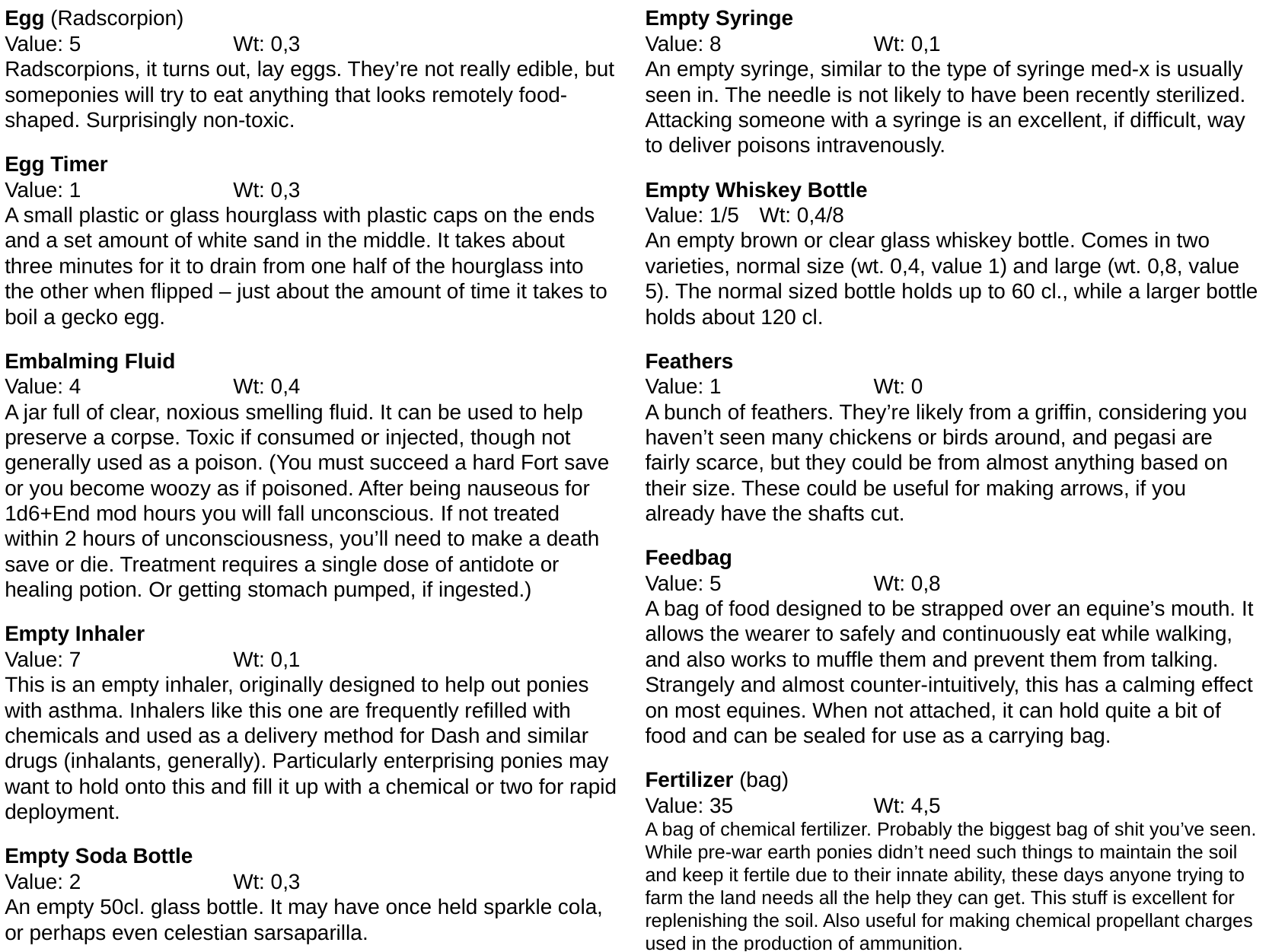

Egg (Radscorpion)
Value: 5		Wt: 0,3
Radscorpions, it turns out, lay eggs. They’re not really edible, but someponies will try to eat anything that looks remotely food-shaped. Surprisingly non-toxic.

Egg Timer
Value: 1		Wt: 0,3
A small plastic or glass hourglass with plastic caps on the ends and a set amount of white sand in the middle. It takes about three minutes for it to drain from one half of the hourglass into the other when flipped – just about the amount of time it takes to boil a gecko egg.

Embalming Fluid
Value: 4		Wt: 0,4
A jar full of clear, noxious smelling fluid. It can be used to help preserve a corpse. Toxic if consumed or injected, though not generally used as a poison. (You must succeed a hard Fort save or you become woozy as if poisoned. After being nauseous for 1d6+End mod hours you will fall unconscious. If not treated within 2 hours of unconsciousness, you’ll need to make a death save or die. Treatment requires a single dose of antidote or healing potion. Or getting stomach pumped, if ingested.)

Empty Inhaler
Value: 7		Wt: 0,1
This is an empty inhaler, originally designed to help out ponies with asthma. Inhalers like this one are frequently refilled with chemicals and used as a delivery method for Dash and similar drugs (inhalants, generally). Particularly enterprising ponies may want to hold onto this and fill it up with a chemical or two for rapid deployment.

Empty Soda Bottle
Value: 2		Wt: 0,3
An empty 50cl. glass bottle. It may have once held sparkle cola, or perhaps even celestian sarsaparilla.

Empty Syringe
Value: 8		Wt: 0,1
An empty syringe, similar to the type of syringe med-x is usually seen in. The needle is not likely to have been recently sterilized. Attacking someone with a syringe is an excellent, if difficult, way to deliver poisons intravenously.

Empty Whiskey Bottle
Value: 1/5	Wt: 0,4/8
An empty brown or clear glass whiskey bottle. Comes in two varieties, normal size (wt. 0,4, value 1) and large (wt. 0,8, value 5). The normal sized bottle holds up to 60 cl., while a larger bottle holds about 120 cl.

Feathers
Value: 1		Wt: 0
A bunch of feathers. They’re likely from a griffin, considering you haven’t seen many chickens or birds around, and pegasi are fairly scarce, but they could be from almost anything based on their size. These could be useful for making arrows, if you already have the shafts cut.

Feedbag
Value: 5		Wt: 0,8
A bag of food designed to be strapped over an equine’s mouth. It allows the wearer to safely and continuously eat while walking, and also works to muffle them and prevent them from talking. Strangely and almost counter-intuitively, this has a calming effect on most equines. When not attached, it can hold quite a bit of food and can be sealed for use as a carrying bag.

Fertilizer (bag)
Value: 35		Wt: 4,5
A bag of chemical fertilizer. Probably the biggest bag of shit you’ve seen. While pre-war earth ponies didn’t need such things to maintain the soil and keep it fertile due to their innate ability, these days anyone trying to farm the land needs all the help they can get. This stuff is excellent for replenishing the soil. Also useful for making chemical propellant charges used in the production of ammunition.